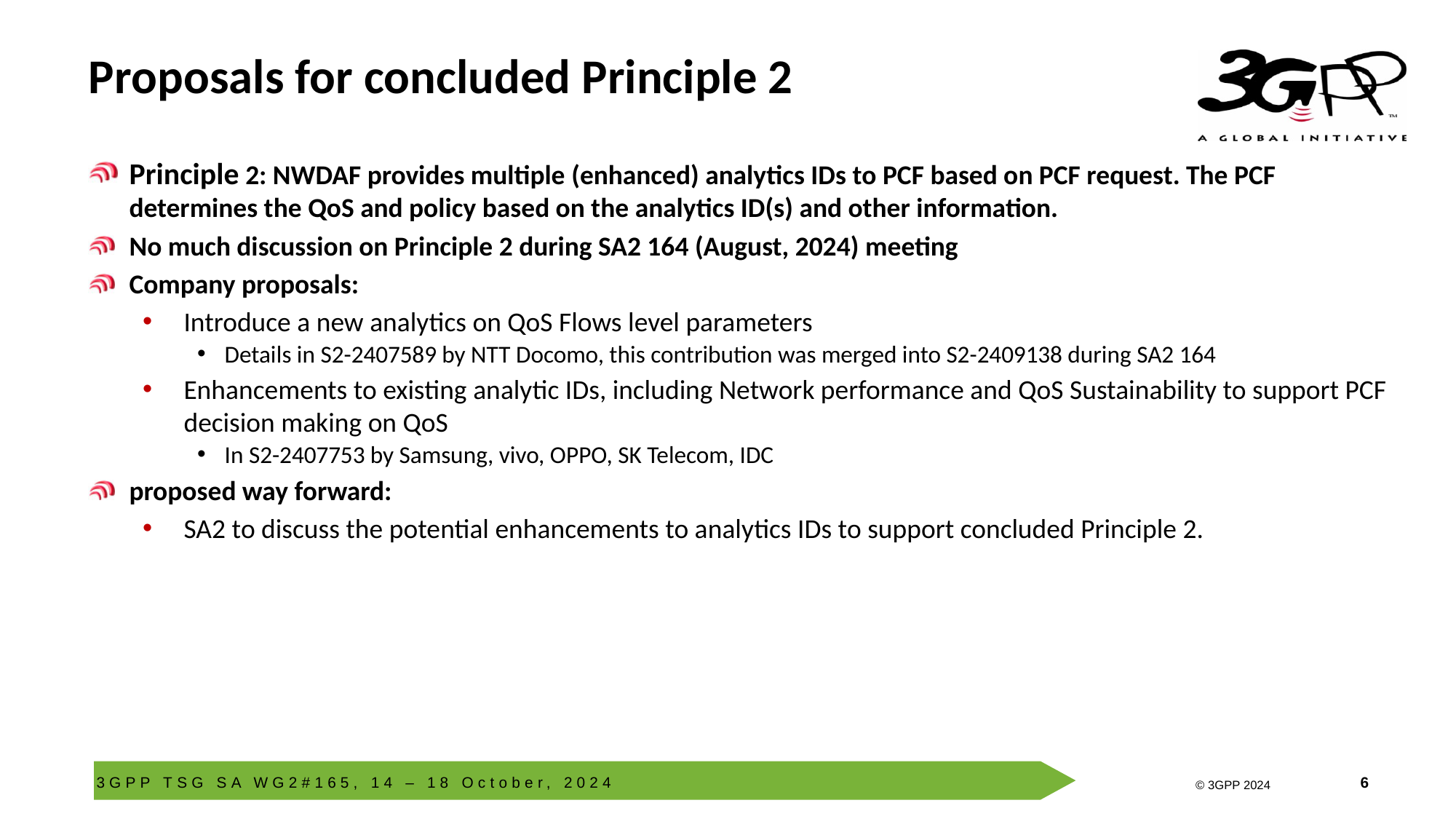

# Proposals for concluded Principle 2
Principle 2: NWDAF provides multiple (enhanced) analytics IDs to PCF based on PCF request. The PCF determines the QoS and policy based on the analytics ID(s) and other information.
No much discussion on Principle 2 during SA2 164 (August, 2024) meeting
Company proposals:
Introduce a new analytics on QoS Flows level parameters
Details in S2-2407589 by NTT Docomo, this contribution was merged into S2-2409138 during SA2 164
Enhancements to existing analytic IDs, including Network performance and QoS Sustainability to support PCF decision making on QoS
In S2-2407753 by Samsung, vivo, OPPO, SK Telecom, IDC
proposed way forward:
SA2 to discuss the potential enhancements to analytics IDs to support concluded Principle 2.